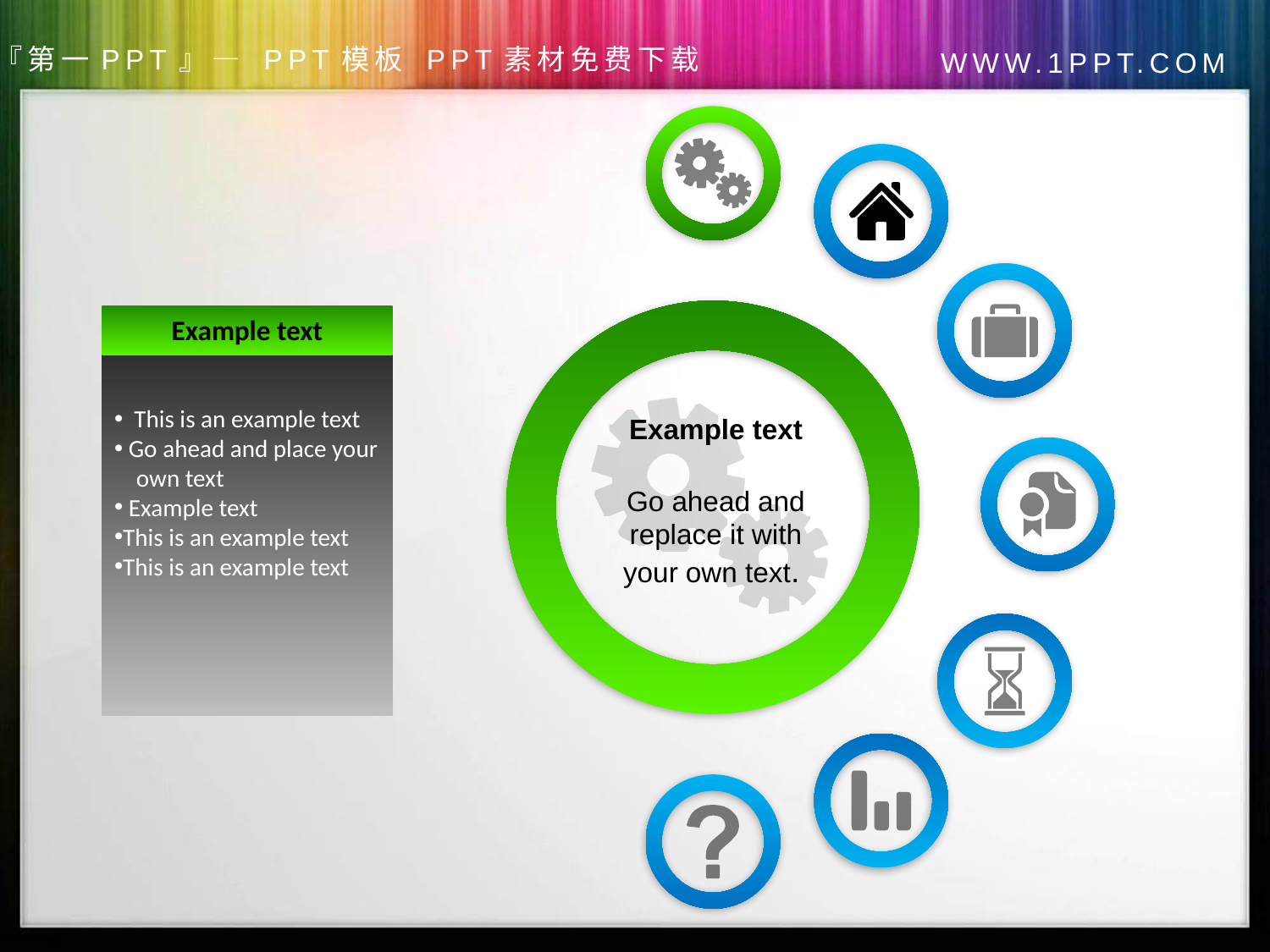

Example text

Go ahead and replace it with your own text.

Example text

  This is an example text
 Go ahead and place your     own text
 Example text
This is an example text
This is an example text